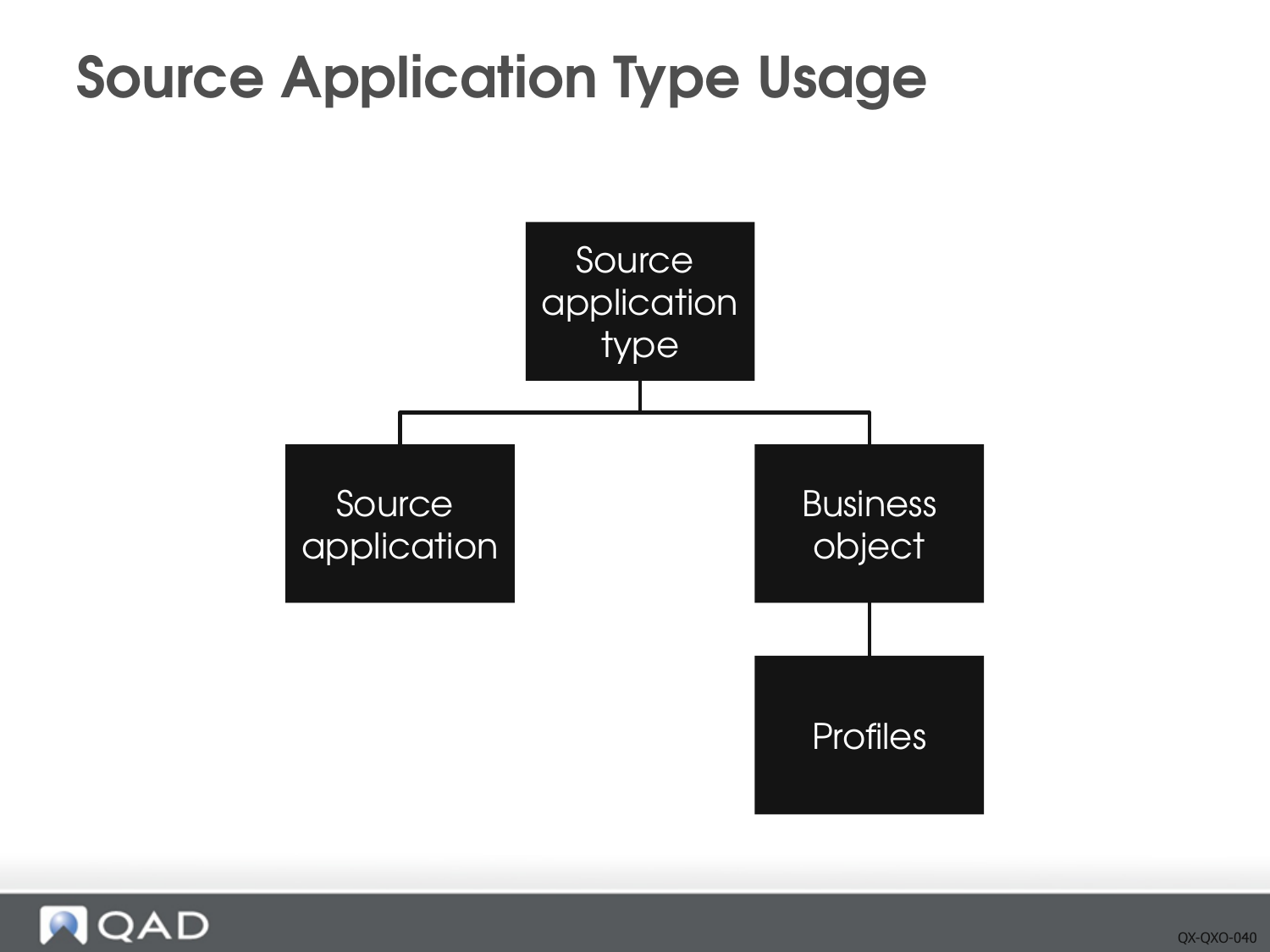

# Source Application Type Usage
Source
application
type
Source
application
Business
object
Profiles
QX-QXO-040